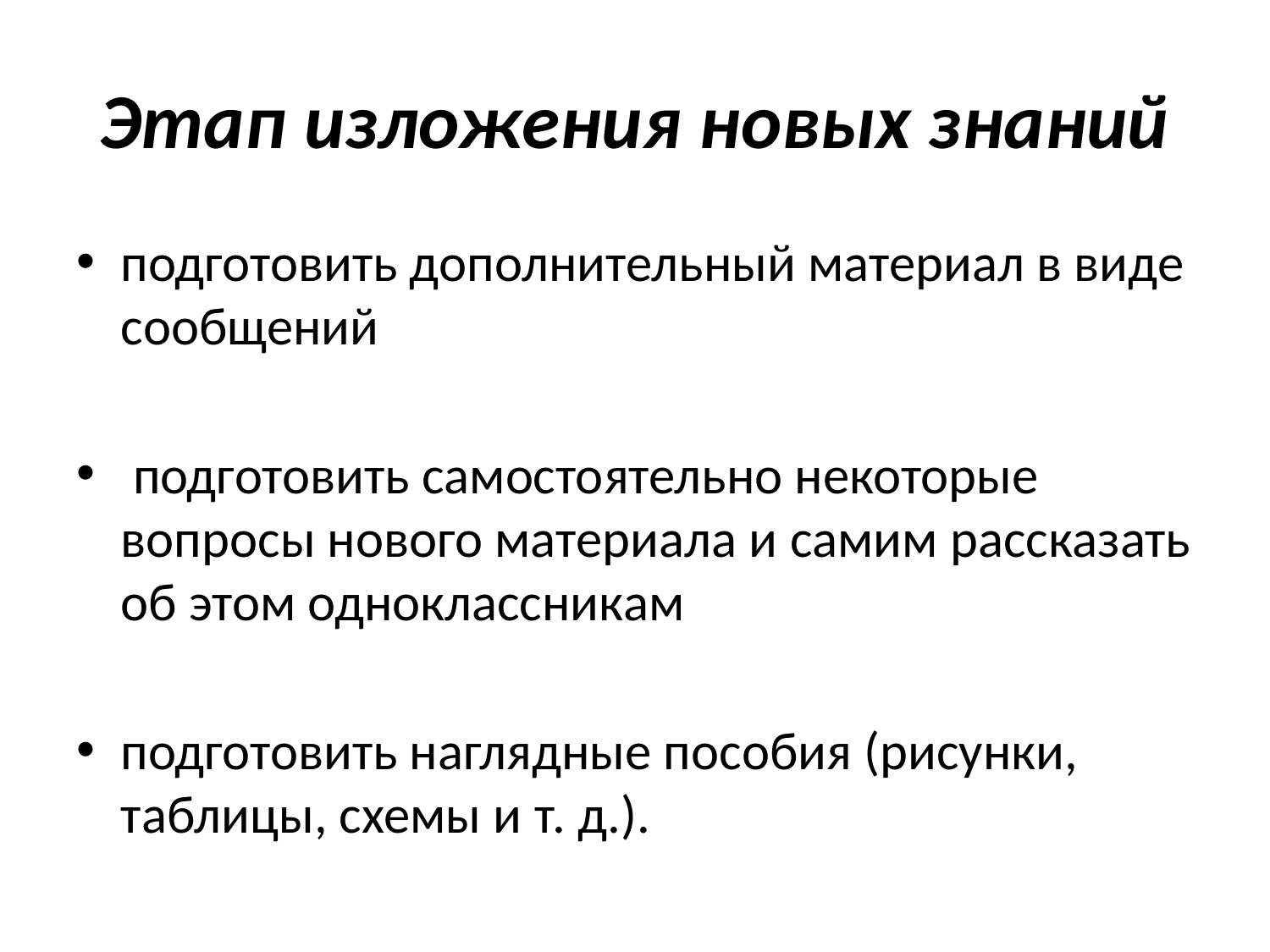

# Этап изложения новых знаний
подготовить дополнительный материал в виде сообщений

 подготовить самостоятельно некоторые вопросы нового материала и самим рассказать об этом одноклассникам

подготовить наглядные пособия (рисунки, таблицы, схемы и т. д.).